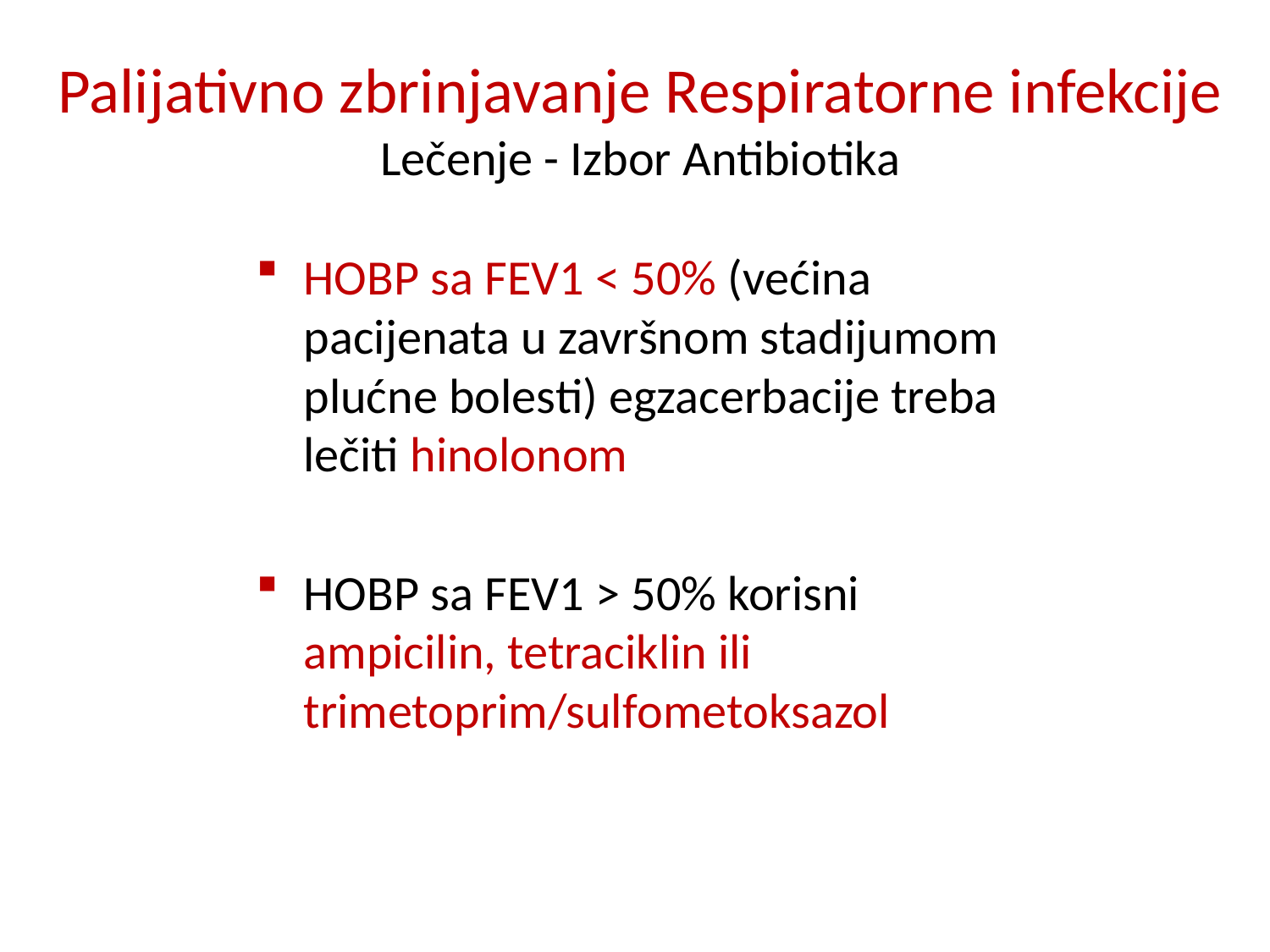

# Palijativno zbrinjavanje Respiratorne infekcije Lečenje - Izbor Antibiotika
HOBP sa FEV1 < 50% (većina pacijenata u završnom stadijumom plućne bolesti) egzacerbacije treba lečiti hinolonom

HOBP sa FEV1 > 50% korisni ampicilin, tetraciklin ili trimetoprim/sulfometoksazol